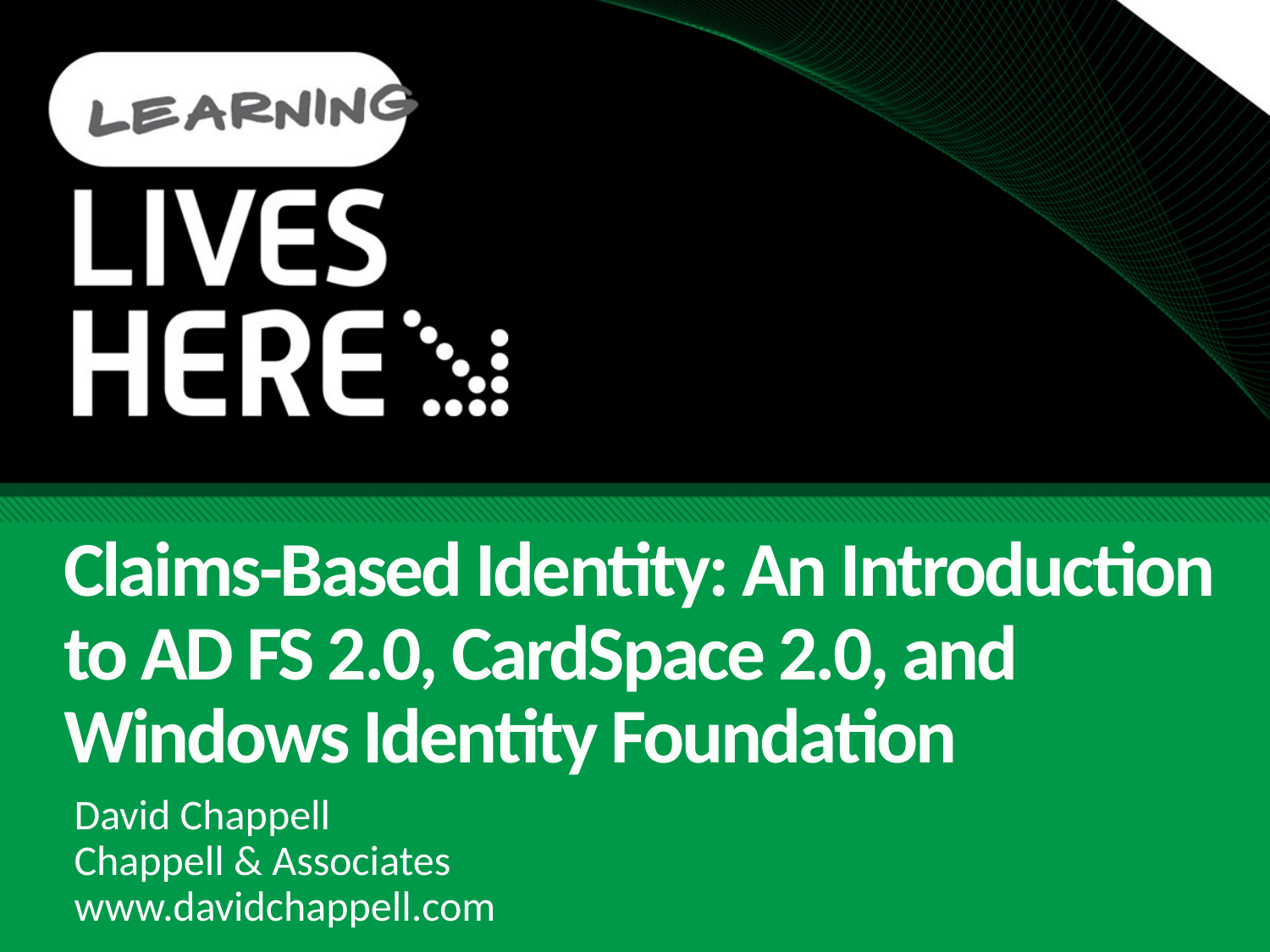

# Claims-Based Identity: An Introduction to AD FS 2.0, CardSpace 2.0, and Windows Identity Foundation
David Chappell
Chappell & Associates
www.davidchappell.com